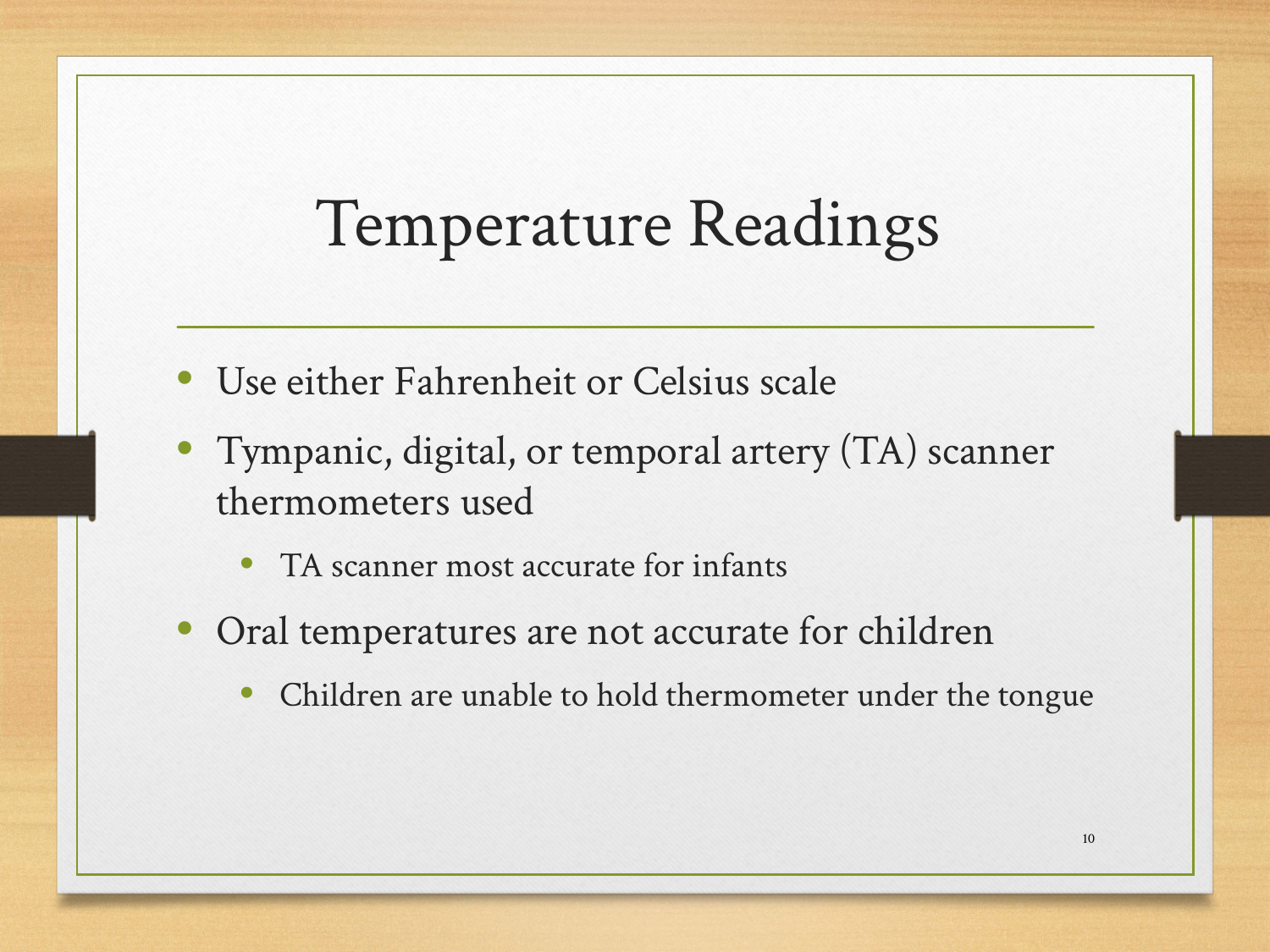

# Temperature Readings
Use either Fahrenheit or Celsius scale
Tympanic, digital, or temporal artery (TA) scanner thermometers used
TA scanner most accurate for infants
Oral temperatures are not accurate for children
Children are unable to hold thermometer under the tongue

 10